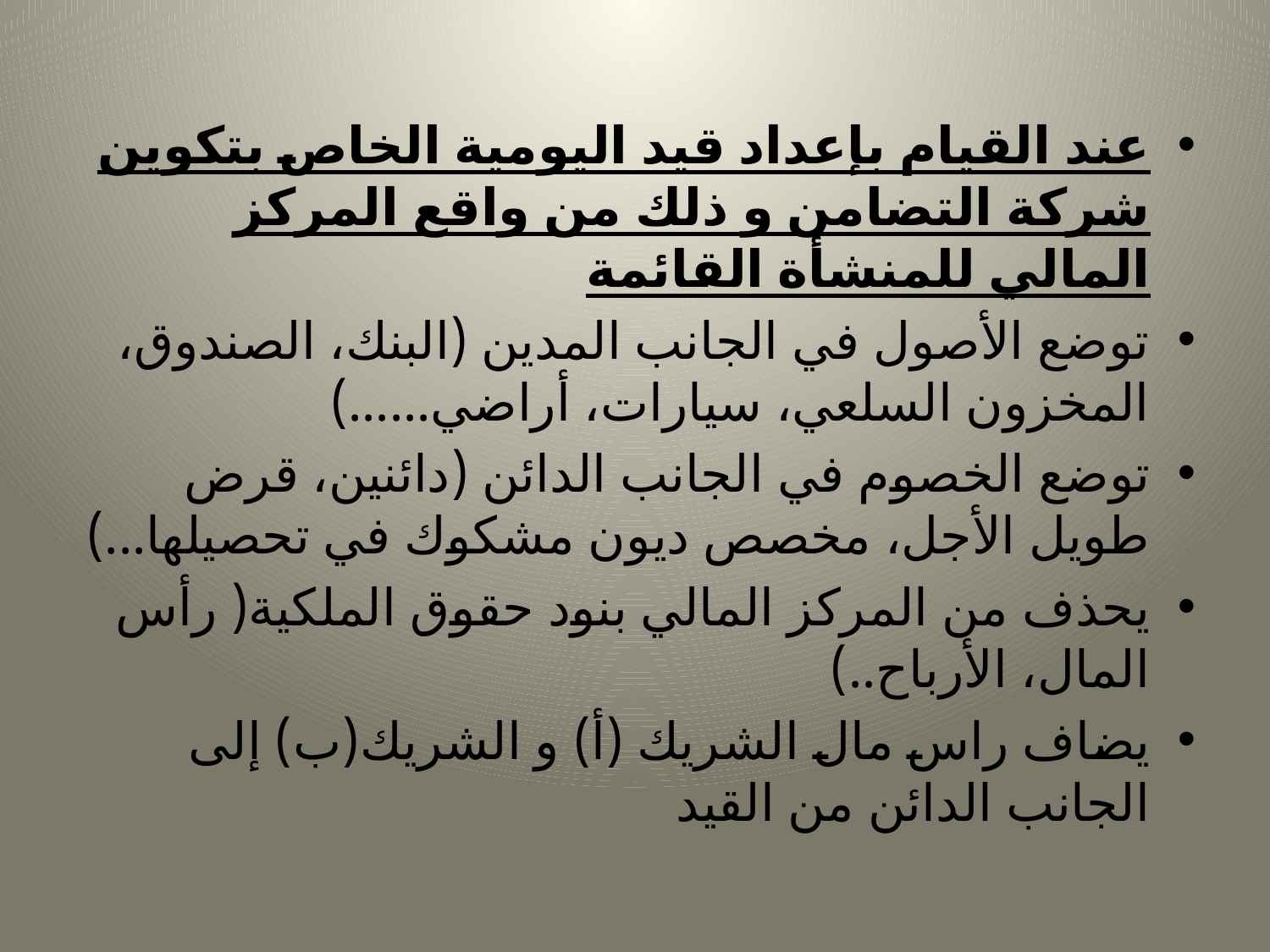

#
عند القيام بإعداد قيد اليومية الخاص بتكوين شركة التضامن و ذلك من واقع المركز المالي للمنشأة القائمة
توضع الأصول في الجانب المدين (البنك، الصندوق، المخزون السلعي، سيارات، أراضي......)
توضع الخصوم في الجانب الدائن (دائنين، قرض طويل الأجل، مخصص ديون مشكوك في تحصيلها...)
يحذف من المركز المالي بنود حقوق الملكية( رأس المال، الأرباح..)
يضاف راس مال الشريك (أ) و الشريك(ب) إلى الجانب الدائن من القيد